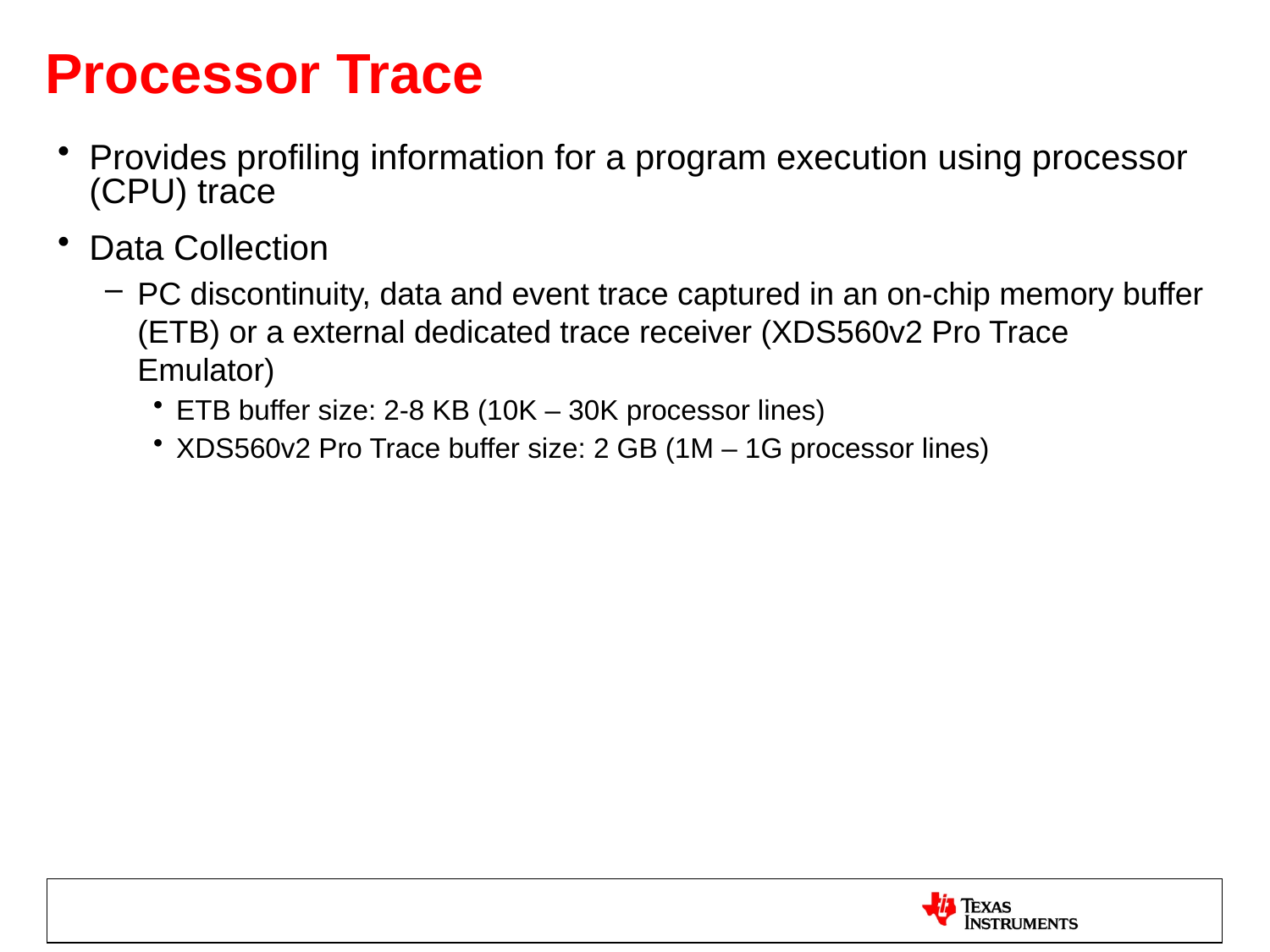

# Processor Trace
Provides profiling information for a program execution using processor (CPU) trace
Data Collection
PC discontinuity, data and event trace captured in an on-chip memory buffer (ETB) or a external dedicated trace receiver (XDS560v2 Pro Trace Emulator)
ETB buffer size: 2-8 KB (10K – 30K processor lines)
XDS560v2 Pro Trace buffer size: 2 GB (1M – 1G processor lines)